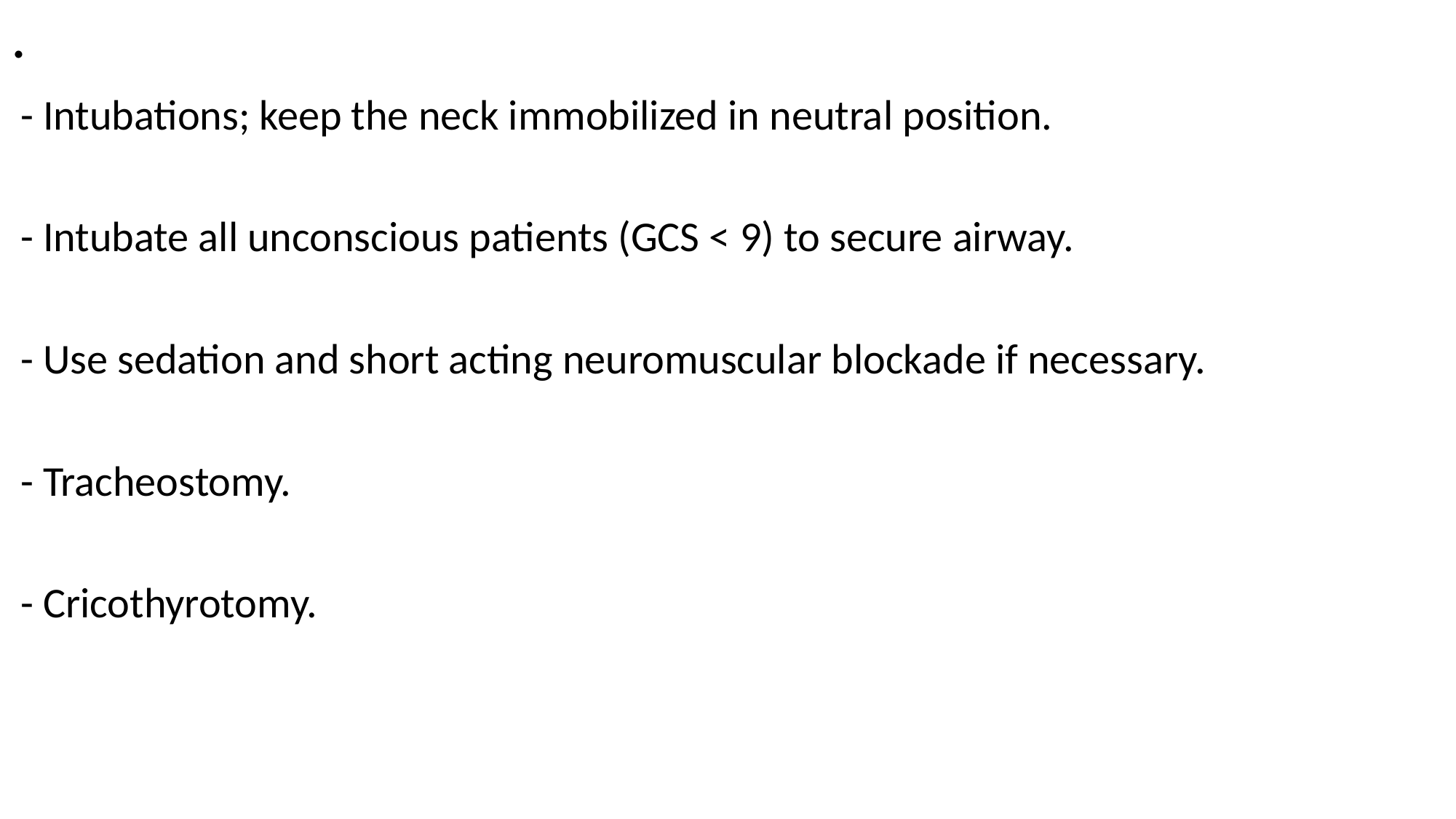

# .
 - Intubations; keep the neck immobilized in neutral position.

 - Intubate all unconscious patients (GCS < 9) to secure airway.

 - Use sedation and short acting neuromuscular blockade if necessary.

 - Tracheostomy.

 - Cricothyrotomy.